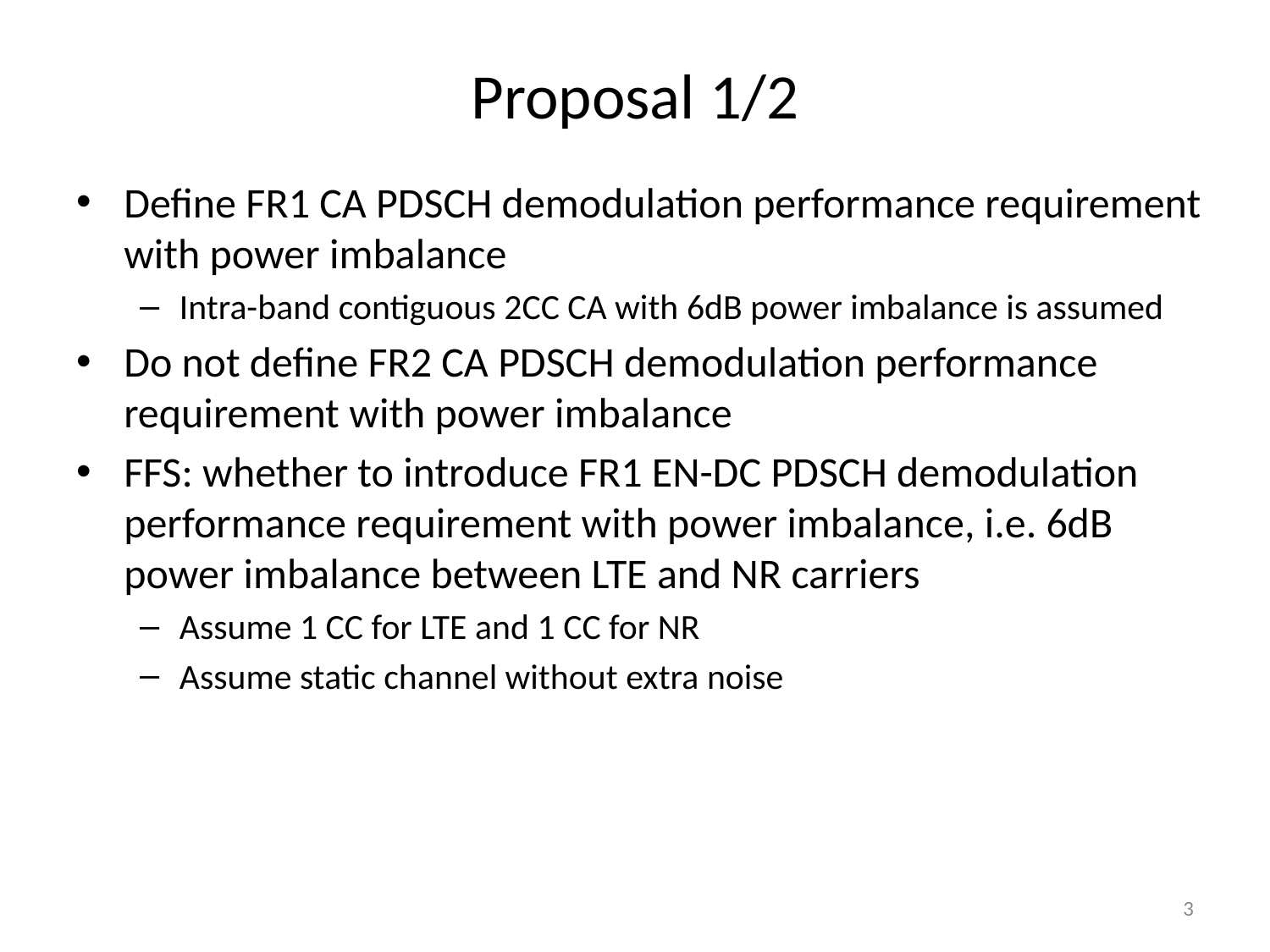

# Proposal 1/2
Define FR1 CA PDSCH demodulation performance requirement with power imbalance
Intra-band contiguous 2CC CA with 6dB power imbalance is assumed
Do not define FR2 CA PDSCH demodulation performance requirement with power imbalance
FFS: whether to introduce FR1 EN-DC PDSCH demodulation performance requirement with power imbalance, i.e. 6dB power imbalance between LTE and NR carriers
Assume 1 CC for LTE and 1 CC for NR
Assume static channel without extra noise

3